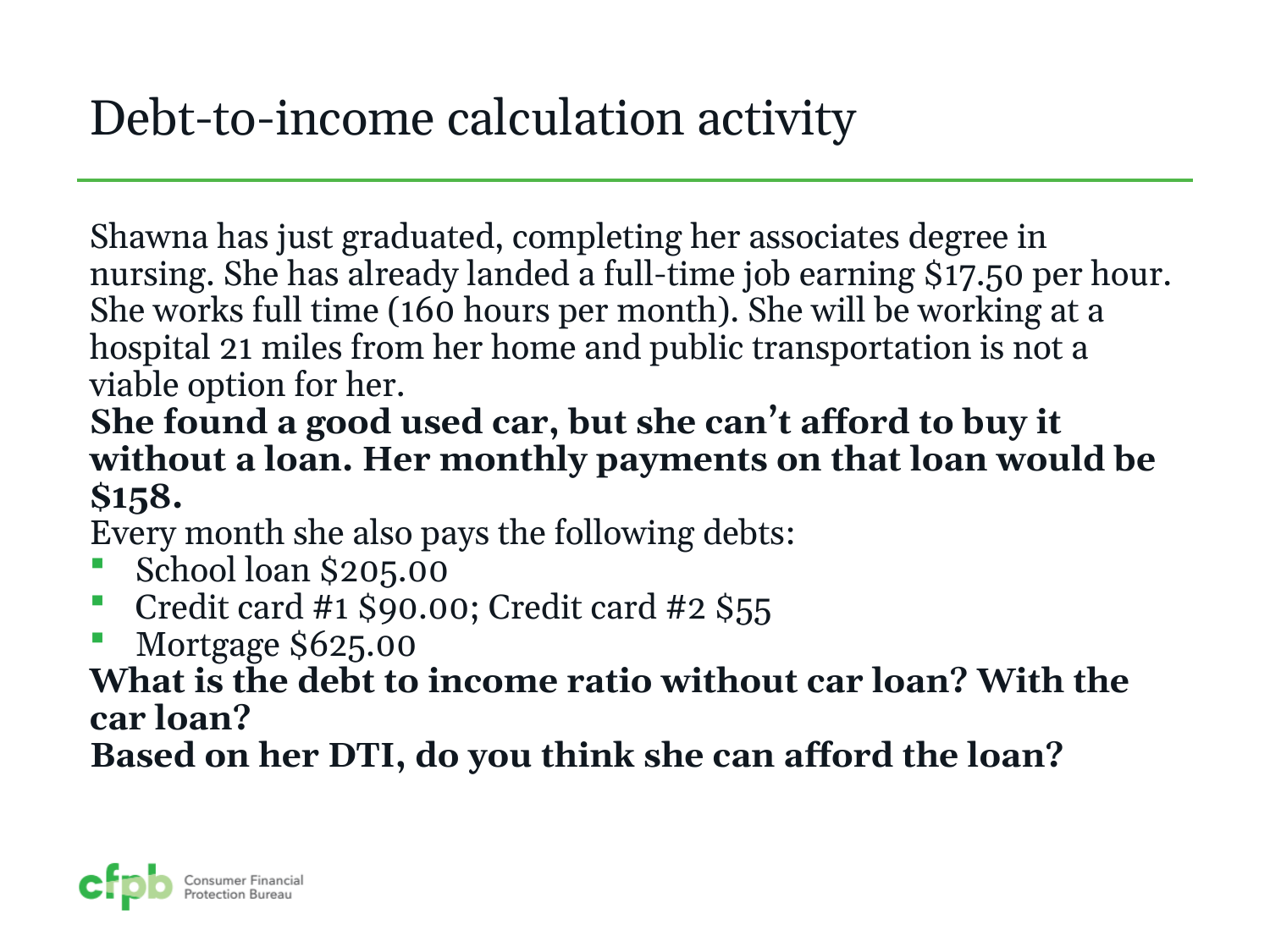

# Debt-to-income calculation activity
Shawna has just graduated, completing her associates degree in nursing. She has already landed a full-time job earning $17.50 per hour. She works full time (160 hours per month). She will be working at a hospital 21 miles from her home and public transportation is not a viable option for her.
She found a good used car, but she can’t afford to buy it without a loan. Her monthly payments on that loan would be $158.
Every month she also pays the following debts:
School loan $205.00
Credit card #1 $90.00; Credit card #2 $55
Mortgage $625.00
What is the debt to income ratio without car loan? With the car loan?
Based on her DTI, do you think she can afford the loan?